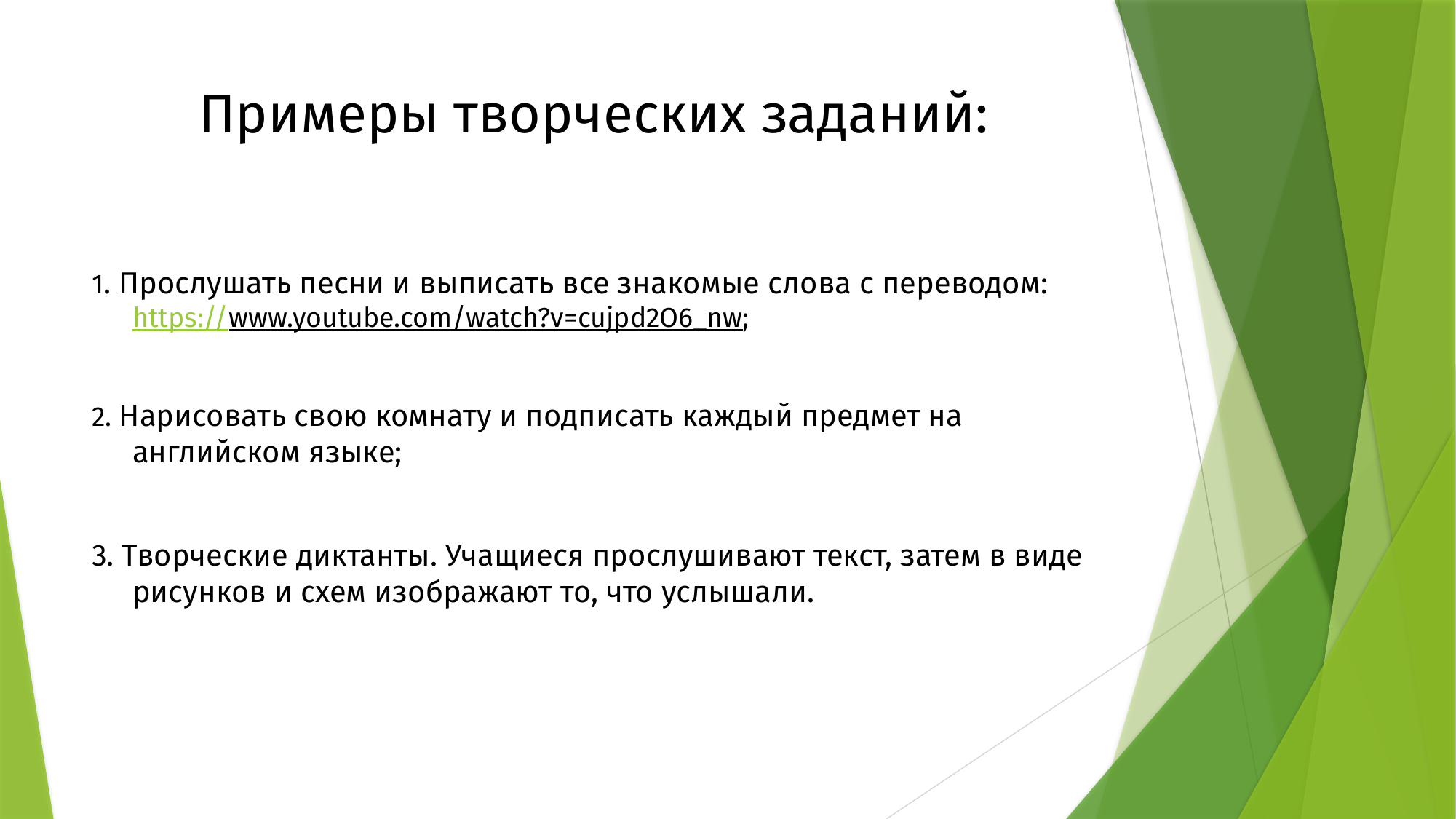

# Примеры творческих заданий:
1. Прослушать песни и выписать все знакомые слова с переводом:  https://www.youtube.com/watch?v=cujpd2O6_nw;

2. Нарисовать свою комнату и подписать каждый предмет на английском языке;

3. Творческие диктанты. Учащиеся прослушивают текст, затем в виде рисунков и схем изображают то, что услышали.